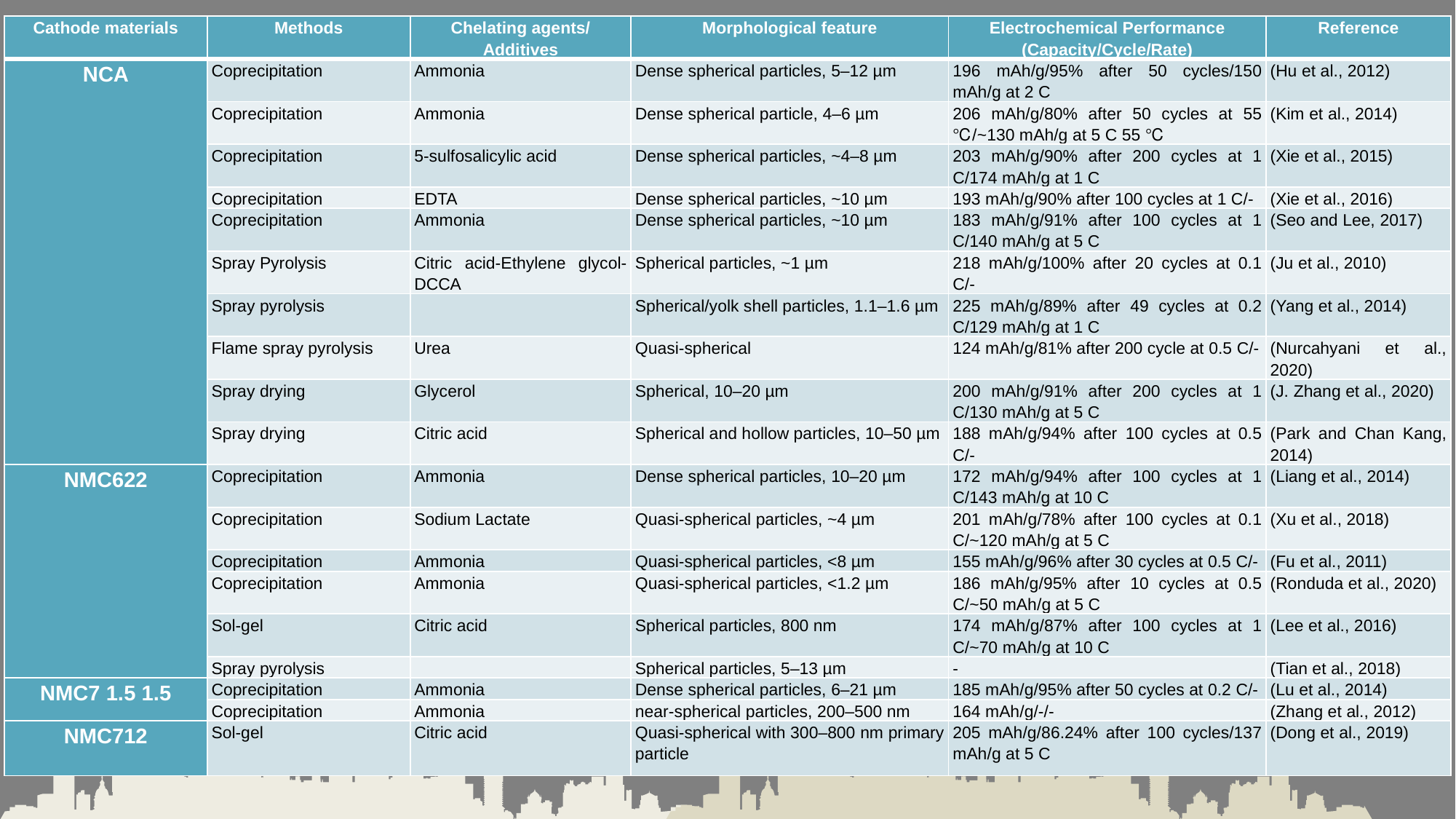

| Cathode materials | Methods | Chelating agents/ Additives | Morphological feature | Electrochemical Performance (Capacity/Cycle/Rate) | Reference |
| --- | --- | --- | --- | --- | --- |
| NCA | Coprecipitation | Ammonia | Dense spherical particles, 5–12 µm | 196 mAh/g/95% after 50 cycles/150 mAh/g at 2 C | (Hu et al., 2012) |
|  | Coprecipitation | Ammonia | Dense spherical particle, 4–6 µm | 206 mAh/g/80% after 50 cycles at 55 ℃/~130 mAh/g at 5 C 55 ℃ | (Kim et al., 2014) |
|  | Coprecipitation | 5-sulfosalicylic acid | Dense spherical particles, ~4–8 µm | 203 mAh/g/90% after 200 cycles at 1 C/174 mAh/g at 1 C | (Xie et al., 2015) |
|  | Coprecipitation | EDTA | Dense spherical particles, ~10 µm | 193 mAh/g/90% after 100 cycles at 1 C/- | (Xie et al., 2016) |
|  | Coprecipitation | Ammonia | Dense spherical particles, ~10 µm | 183 mAh/g/91% after 100 cycles at 1 C/140 mAh/g at 5 C | (Seo and Lee, 2017) |
|  | Spray Pyrolysis | Citric acid-Ethylene glycol-DCCA | Spherical particles, ~1 µm | 218 mAh/g/100% after 20 cycles at 0.1 C/- | (Ju et al., 2010) |
|  | Spray pyrolysis |  | Spherical/yolk shell particles, 1.1–1.6 µm | 225 mAh/g/89% after 49 cycles at 0.2 C/129 mAh/g at 1 C | (Yang et al., 2014) |
|  | Flame spray pyrolysis | Urea | Quasi-spherical | 124 mAh/g/81% after 200 cycle at 0.5 C/- | (Nurcahyani et al., 2020) |
|  | Spray drying | Glycerol | Spherical, 10–20 µm | 200 mAh/g/91% after 200 cycles at 1 C/130 mAh/g at 5 C | (J. Zhang et al., 2020) |
|  | Spray drying | Citric acid | Spherical and hollow particles, 10–50 µm | 188 mAh/g/94% after 100 cycles at 0.5 C/- | (Park and Chan Kang, 2014) |
| NMC622 | Coprecipitation | Ammonia | Dense spherical particles, 10–20 µm | 172 mAh/g/94% after 100 cycles at 1 C/143 mAh/g at 10 C | (Liang et al., 2014) |
|  | Coprecipitation | Sodium Lactate | Quasi-spherical particles, ~4 µm | 201 mAh/g/78% after 100 cycles at 0.1 C/~120 mAh/g at 5 C | (Xu et al., 2018) |
|  | Coprecipitation | Ammonia | Quasi-spherical particles, <8 µm | 155 mAh/g/96% after 30 cycles at 0.5 C/- | (Fu et al., 2011) |
|  | Coprecipitation | Ammonia | Quasi-spherical particles, <1.2 µm | 186 mAh/g/95% after 10 cycles at 0.5 C/~50 mAh/g at 5 C | (Ronduda et al., 2020) |
|  | Sol-gel | Citric acid | Spherical particles, 800 nm | 174 mAh/g/87% after 100 cycles at 1 C/~70 mAh/g at 10 C | (Lee et al., 2016) |
|  | Spray pyrolysis |  | Spherical particles, 5–13 µm | - | (Tian et al., 2018) |
| NMC7 1.5 1.5 | Coprecipitation | Ammonia | Dense spherical particles, 6–21 µm | 185 mAh/g/95% after 50 cycles at 0.2 C/- | (Lu et al., 2014) |
|  | Coprecipitation | Ammonia | near-spherical particles, 200–500 nm | 164 mAh/g/-/- | (Zhang et al., 2012) |
| NMC712 | Sol-gel | Citric acid | Quasi-spherical with 300–800 nm primary particle | 205 mAh/g/86.24% after 100 cycles/137 mAh/g at 5 C | (Dong et al., 2019) |